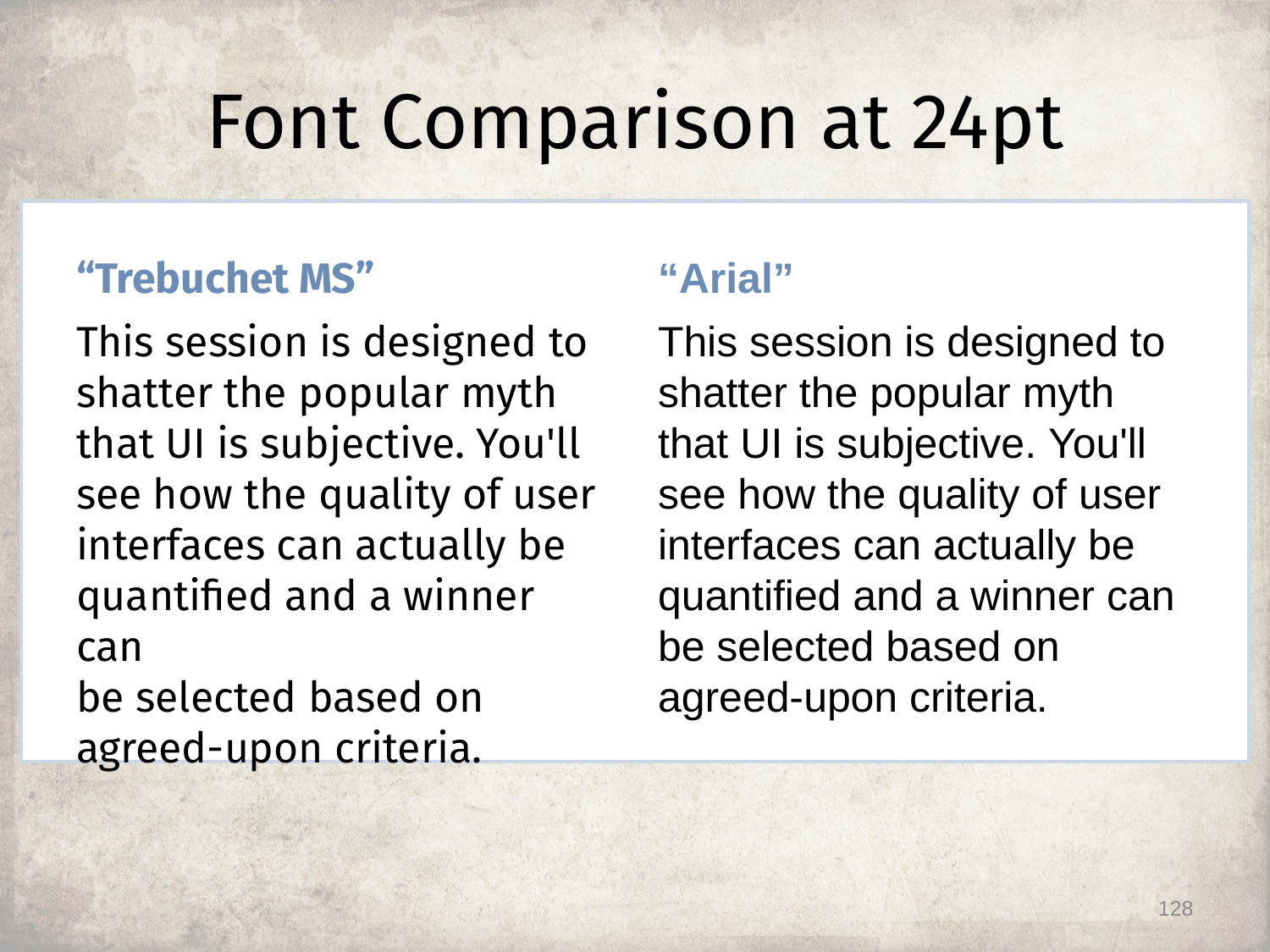

# Font Comparison at 24pt

“Trebuchet MS”
“Arial”
This session is designed to
shatter the popular myth
that UI is subjective. You'll
see how the quality of user
interfaces can actually be
quantified and a winner can
be selected based on
agreed-upon criteria.
This session is designed to
shatter the popular myth
that UI is subjective. You'll
see how the quality of user
interfaces can actually be
quantified and a winner can
be selected based on
agreed-upon criteria.
128